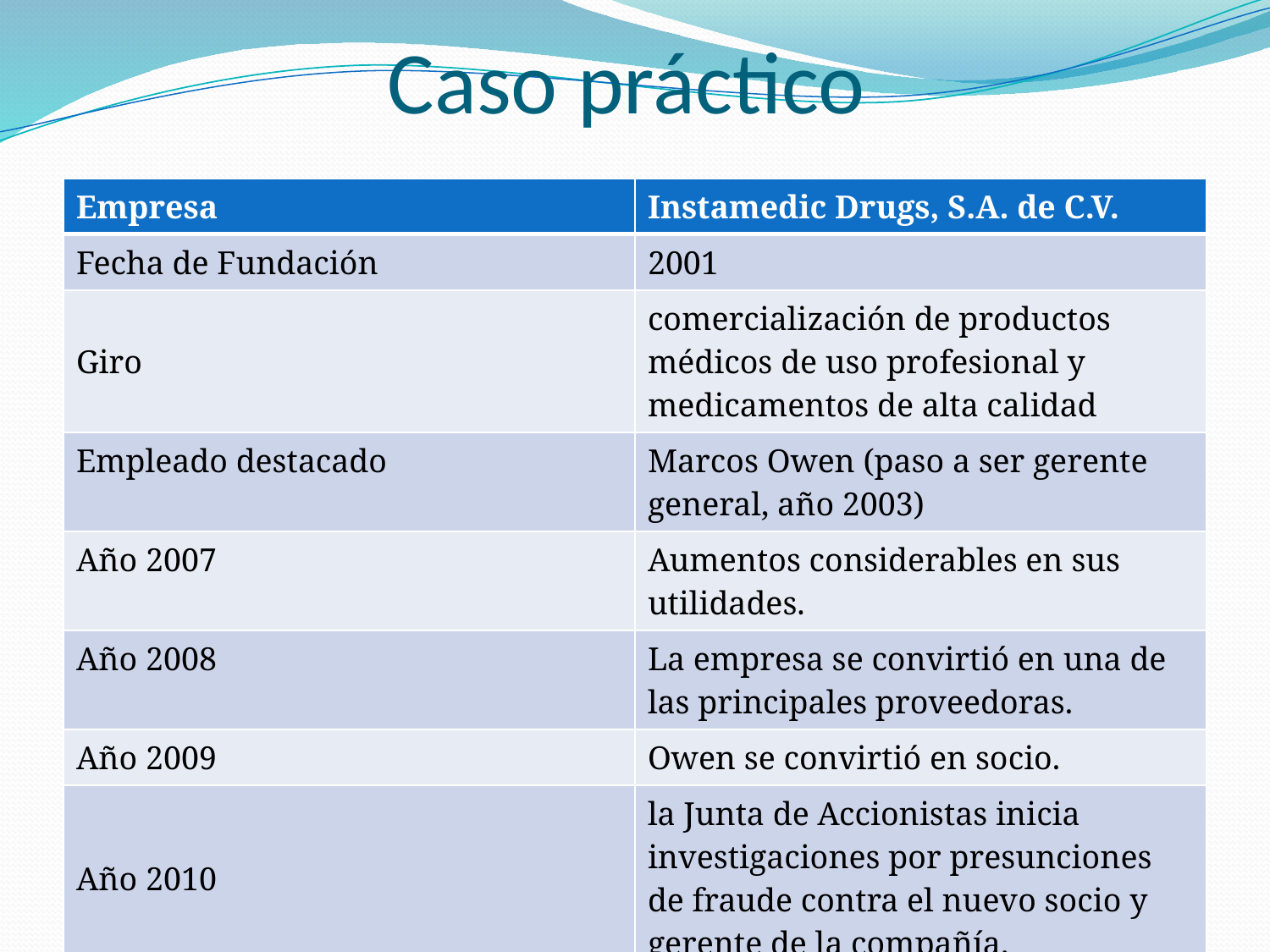

# Caso práctico
| Empresa | Instamedic Drugs, S.A. de C.V. |
| --- | --- |
| Fecha de Fundación | 2001 |
| Giro | comercialización de productos médicos de uso profesional y medicamentos de alta calidad |
| Empleado destacado | Marcos Owen (paso a ser gerente general, año 2003) |
| Año 2007 | Aumentos considerables en sus utilidades. |
| Año 2008 | La empresa se convirtió en una de las principales proveedoras. |
| Año 2009 | Owen se convirtió en socio. |
| Año 2010 | la Junta de Accionistas inicia investigaciones por presunciones de fraude contra el nuevo socio y gerente de la compañía. |